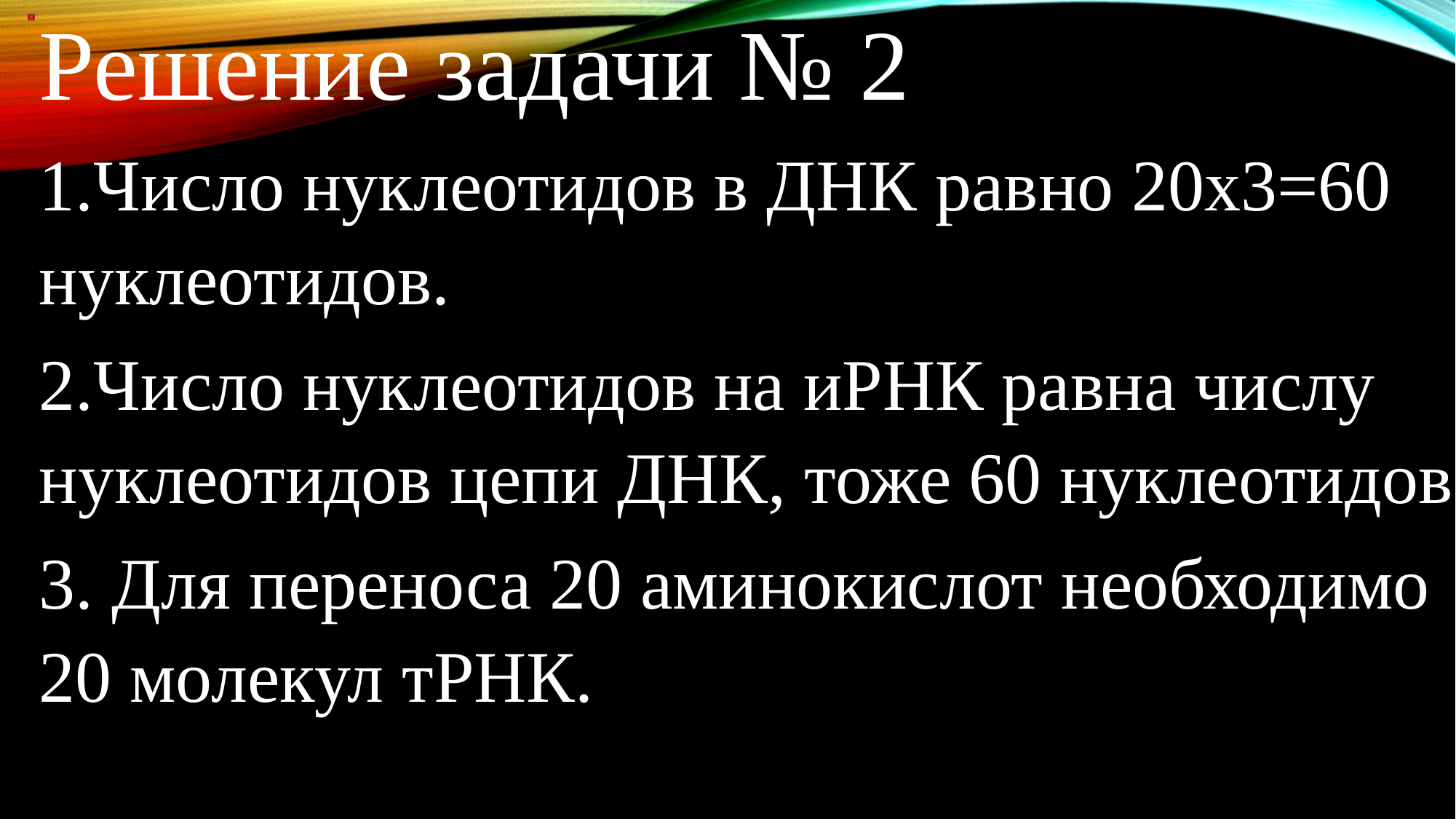

Решение задачи № 2
1.Число нуклеотидов в ДНК равно 20х3=60 нуклеотидов.
2.Число нуклеотидов на иРНК равна числу нуклеотидов цепи ДНК, тоже 60 нуклеотидов.
3. Для переноса 20 аминокислот необходимо 20 молекул тРНК.